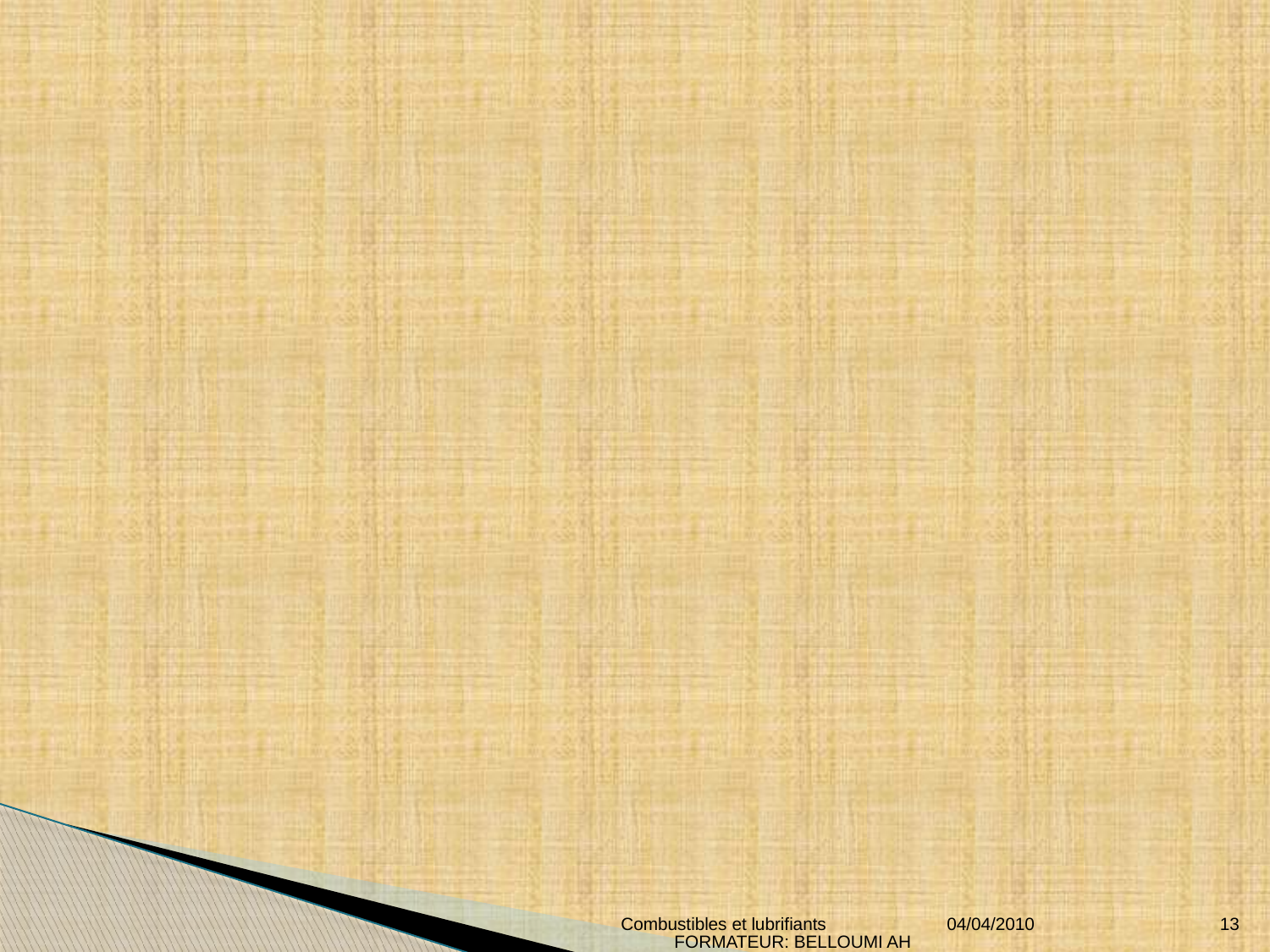

#

Combustibles et lubrifiants                              FORMATEUR: BELLOUMI AHMED
04/04/2010
13